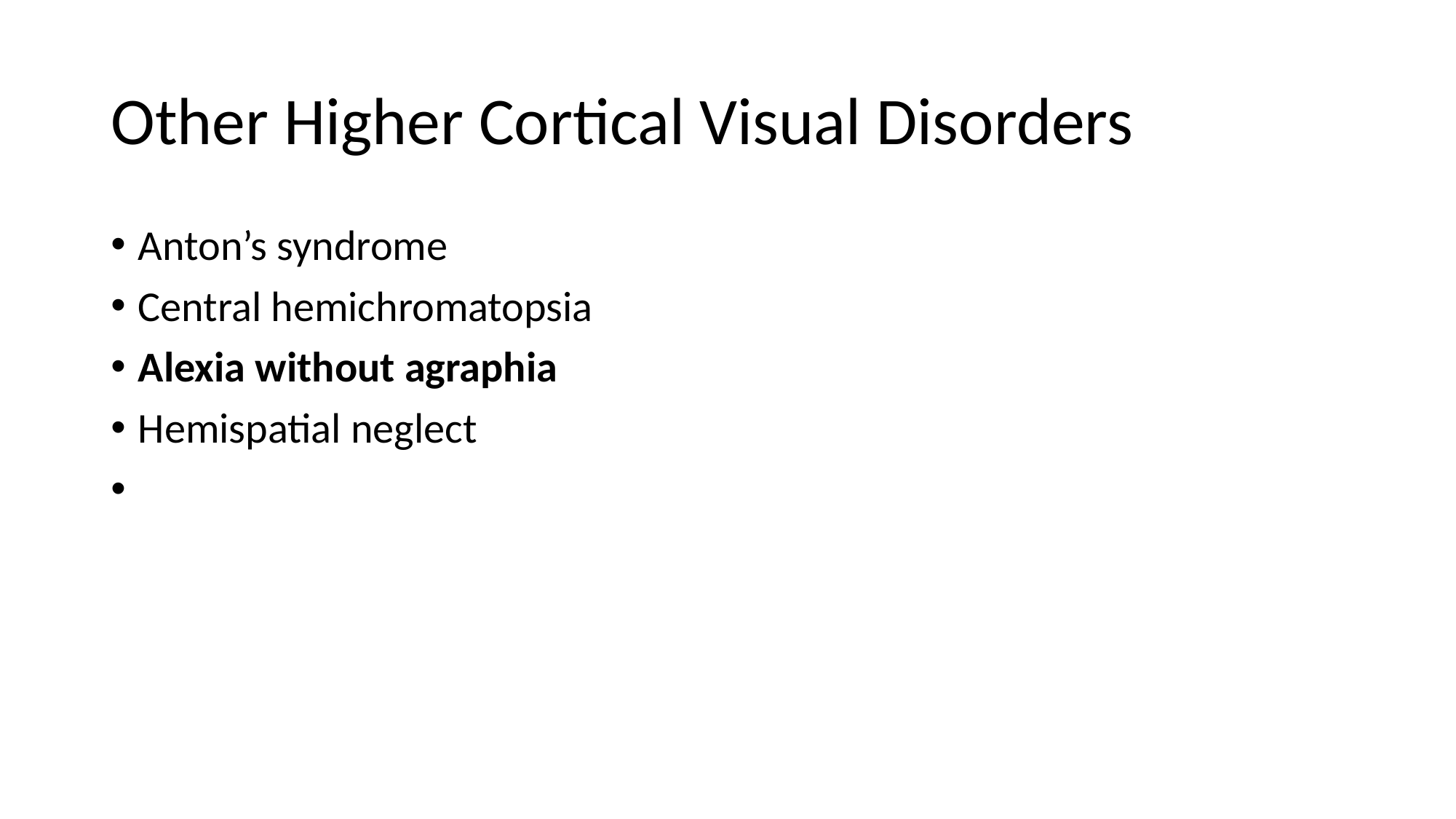

# Other Higher Cortical Visual Disorders
Anton’s syndrome
Central hemichromatopsia
Alexia without agraphia
Hemispatial neglect